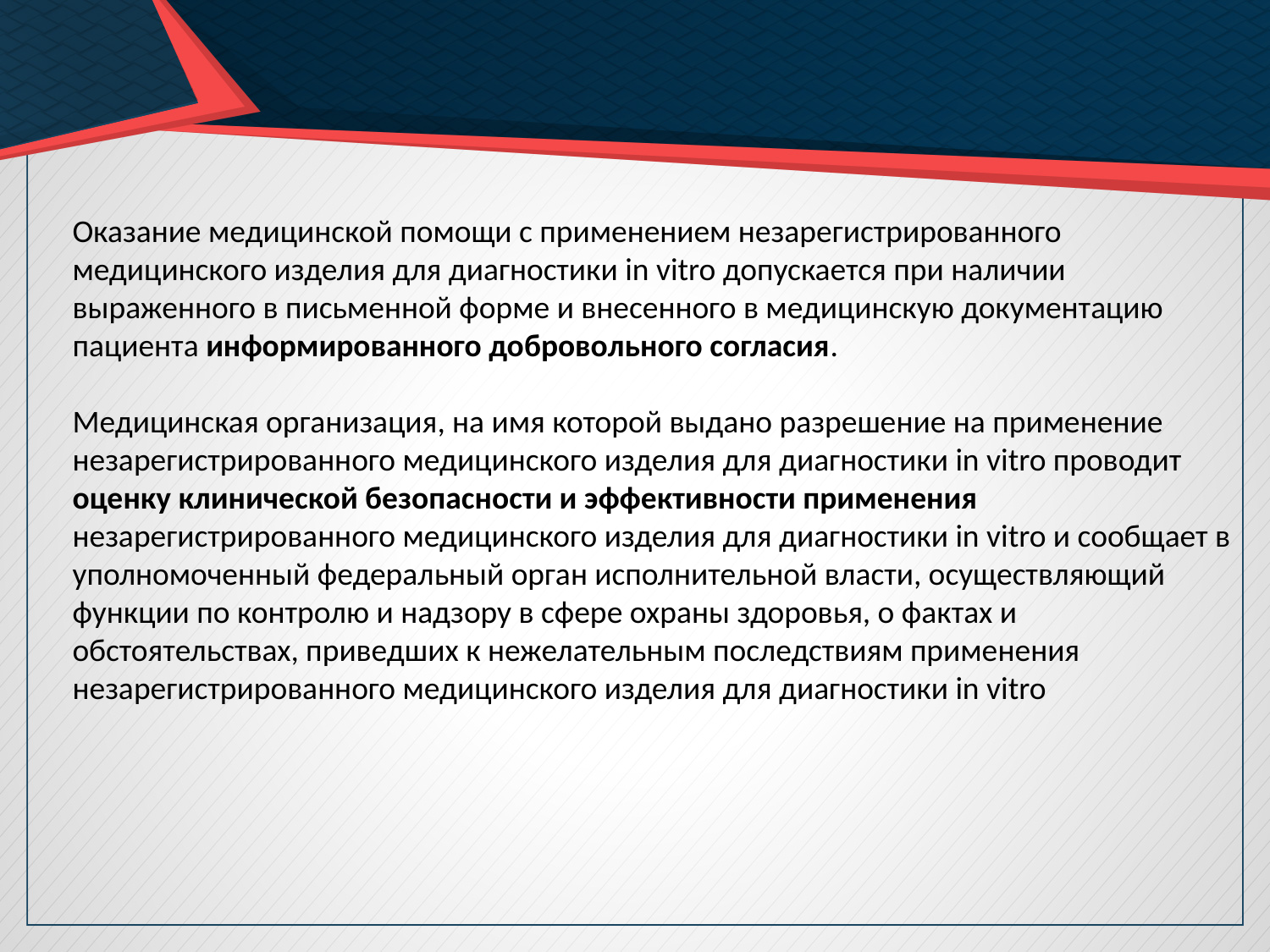

#
Оказание медицинской помощи с применением незарегистрированного медицинского изделия для диагностики in vitro допускается при наличии выраженного в письменной форме и внесенного в медицинскую документацию пациента информированного добровольного согласия.

Медицинская организация, на имя которой выдано разрешение на применение незарегистрированного медицинского изделия для диагностики in vitro проводит оценку клинической безопасности и эффективности применения незарегистрированного медицинского изделия для диагностики in vitro и сообщает в уполномоченный федеральный орган исполнительной власти, осуществляющий функции по контролю и надзору в сфере охраны здоровья, о фактах и обстоятельствах, приведших к нежелательным последствиям применения незарегистрированного медицинского изделия для диагностики in vitro